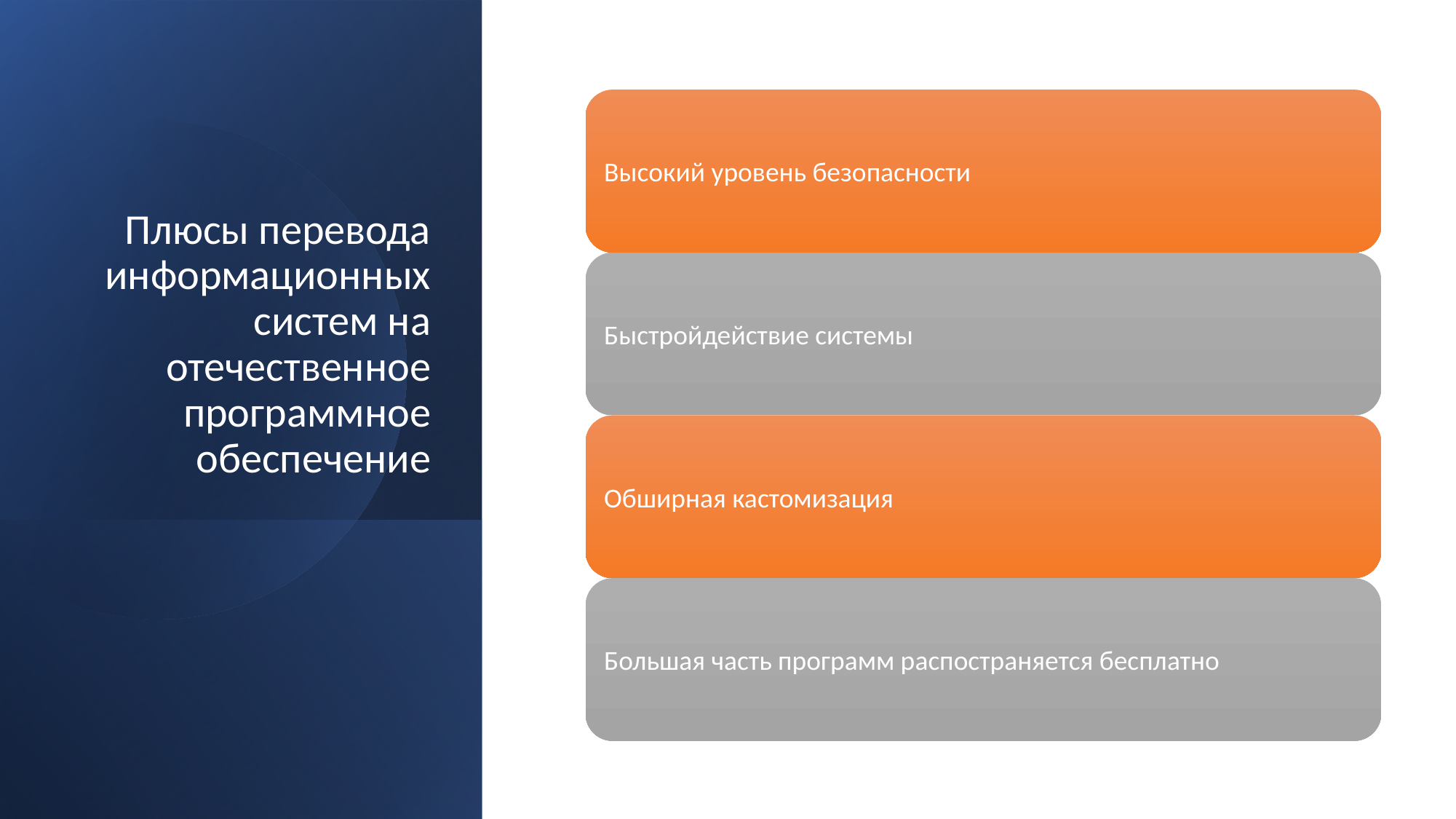

Высокий уровень безопасности
Быстройдействие системы
Обширная кастомизация
Большая часть программ распостраняется бесплатно

# Плюсы перевода информационных систем на отечественное программное обеспечение